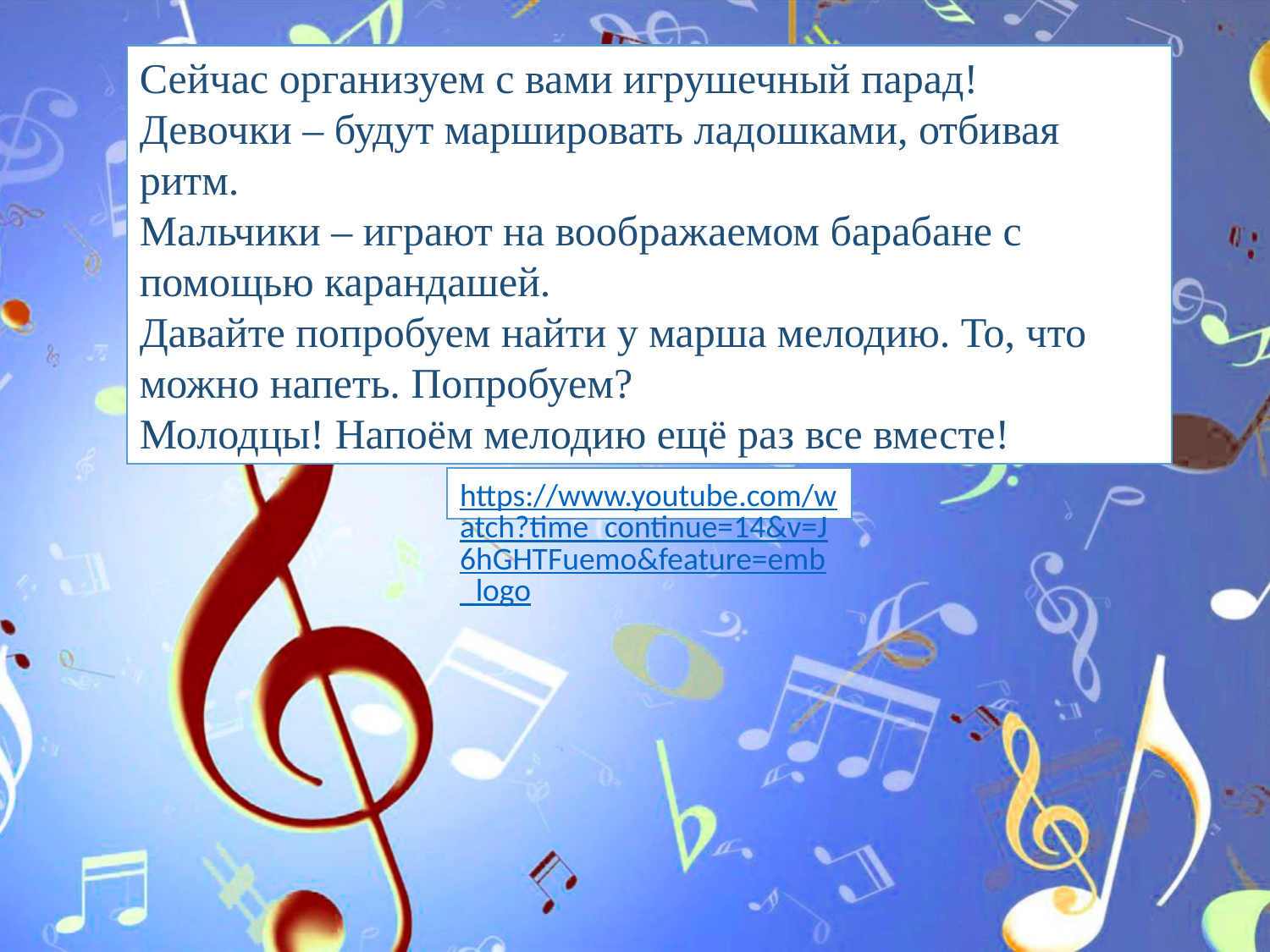

Сейчас организуем с вами игрушечный парад!
Девочки – будут маршировать ладошками, отбивая ритм.
Мальчики – играют на воображаемом барабане с помощью карандашей.
Давайте попробуем найти у марша мелодию. То, что можно напеть. Попробуем?
Молодцы! Напоём мелодию ещё раз все вместе!
https://www.youtube.com/watch?time_continue=14&v=J6hGHTFuemo&feature=emb_logo